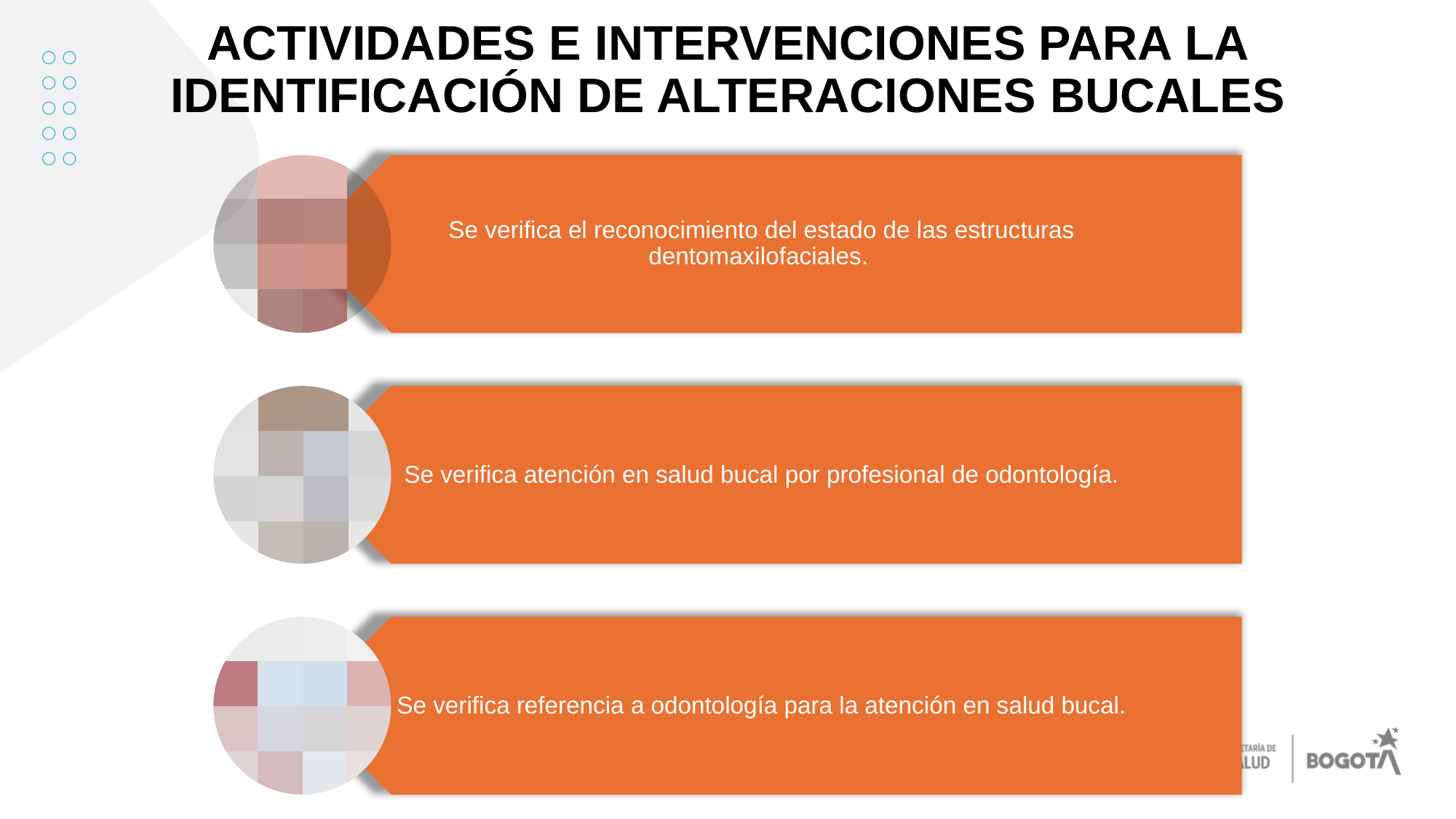

# ACTIVIDADES E INTERVENCIONES PARA LA IDENTIFICACIÓN DE ALTERACIONES BUCALES
Se verifica el reconocimiento del estado de las estructuras dentomaxilofaciales.
Se verifica atención en salud bucal por profesional de odontología.
Se verifica referencia a odontología para la atención en salud bucal.